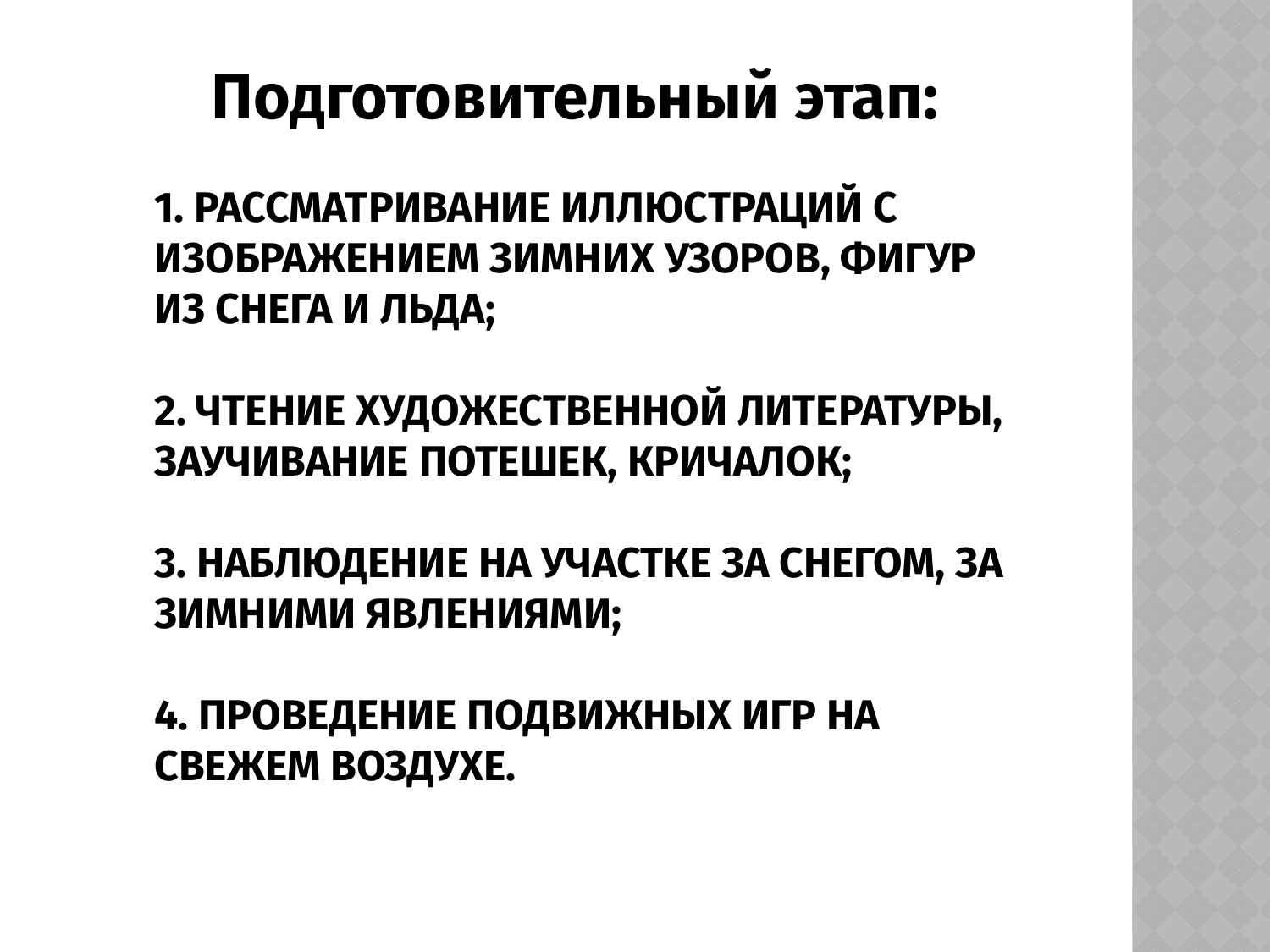

Подготовительный этап:

# 1. Рассматривание иллюстраций с изображением зимних узоров, фигур из снега и льда; 2. Чтение художественной литературы, заучивание потешек, кричалок; 3. Наблюдение на участке за снегом, за зимними явлениями; 4. Проведение подвижных игр на свежем воздухе.